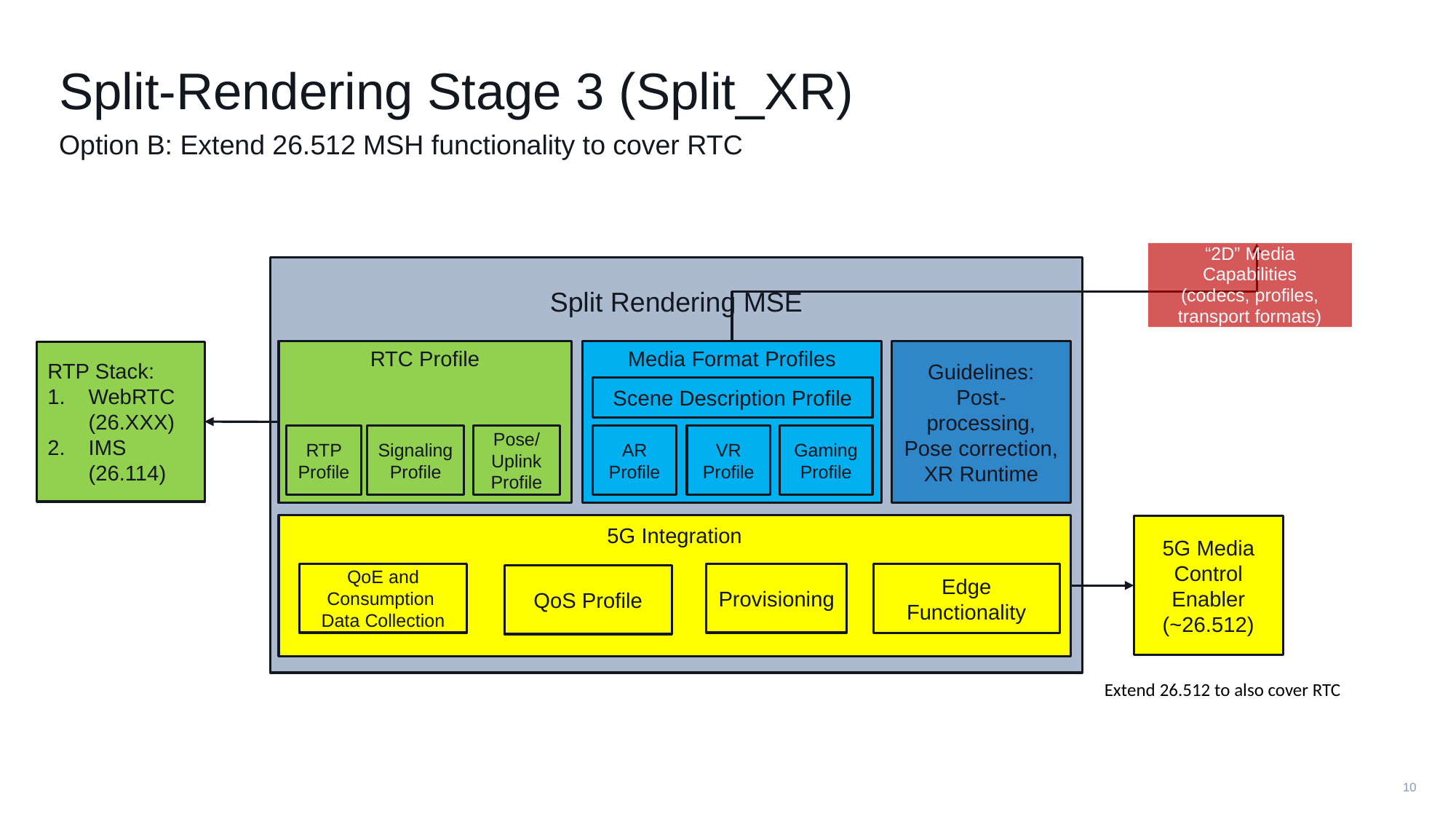

# Split-Rendering Stage 3 (Split_XR)
Option B: Extend 26.512 MSH functionality to cover RTC
“2D” Media Capabilities
(codecs, profiles, transport formats)
Split Rendering MSE

RTC Profile

Media Format Profiles

Scene Description Profile
AR Profile
VR Profile
Gaming Profile
Guidelines: Post-processing, Pose correction,
XR Runtime
RTP Stack:
WebRTC (26.XXX)
IMS (26.114)
RTP Profile
Signaling Profile
Pose/
Uplink
Profile
5G Integration

5G Media Control Enabler
(~26.512)
QoE and Consumption
Data Collection
Provisioning
Edge Functionality
QoS Profile
Extend 26.512 to also cover RTC